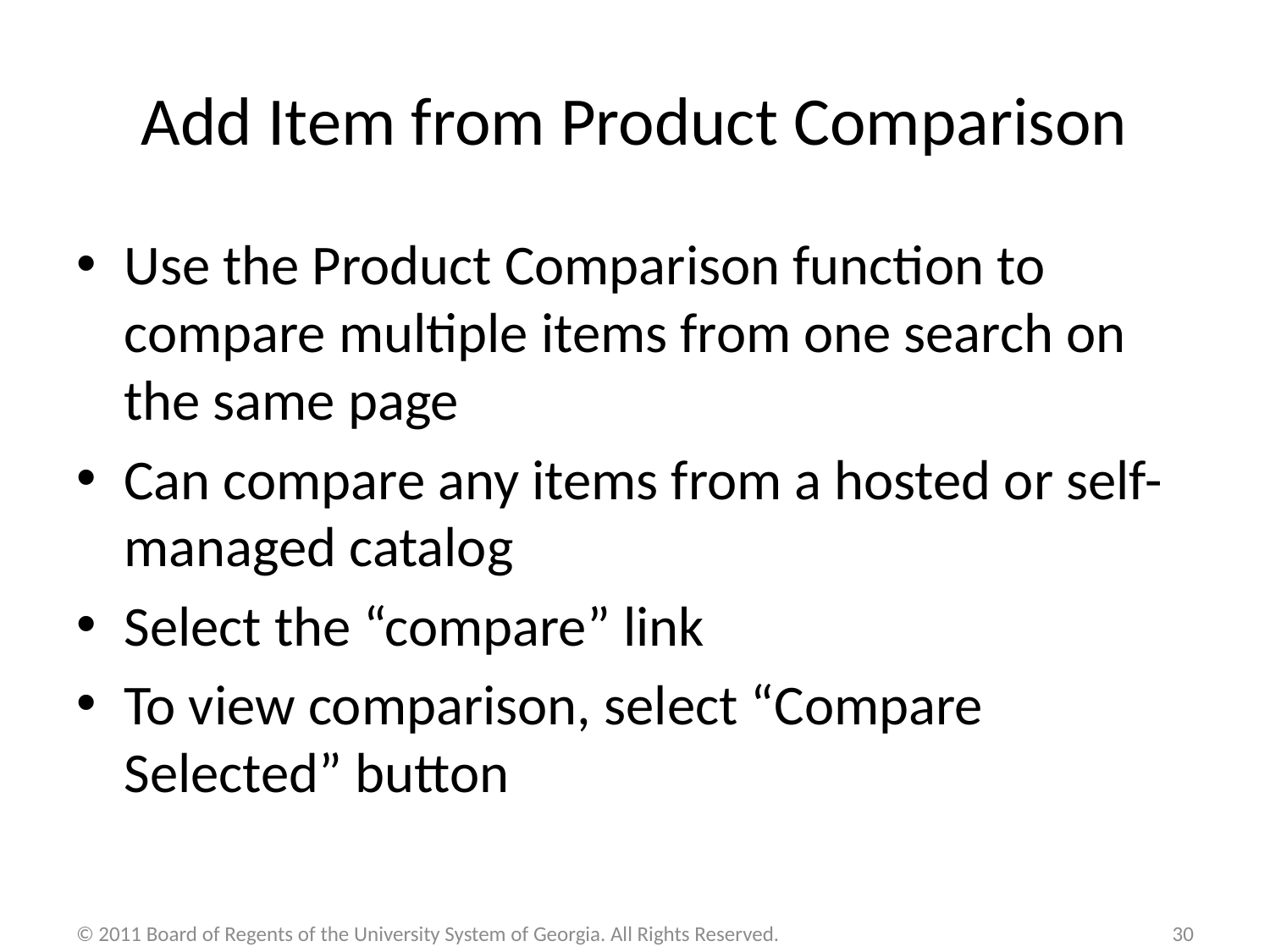

# Add Item from Product Comparison
Use the Product Comparison function to compare multiple items from one search on the same page
Can compare any items from a hosted or self-managed catalog
Select the “compare” link
To view comparison, select “Compare Selected” button
© 2011 Board of Regents of the University System of Georgia. All Rights Reserved.
30